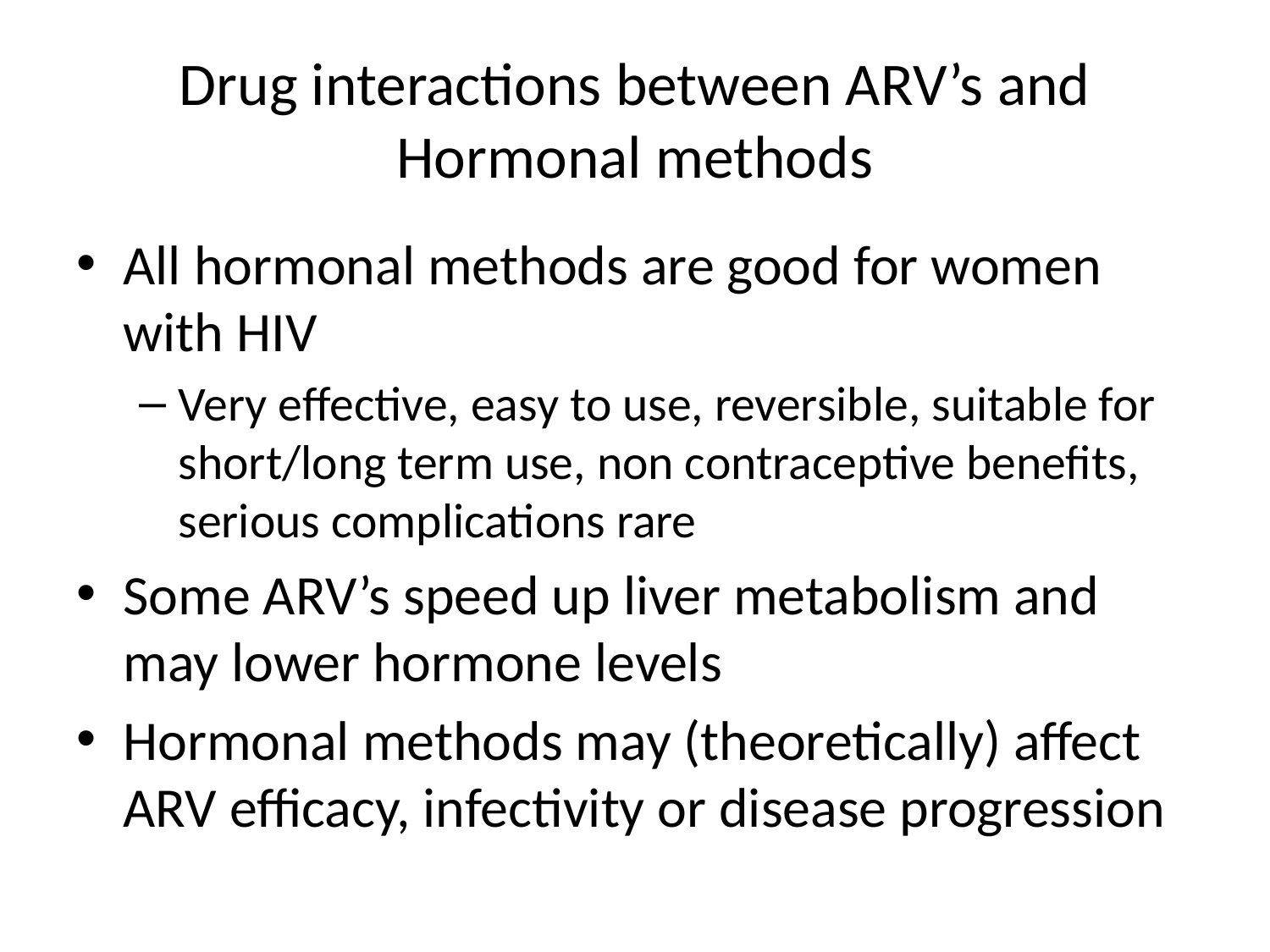

# Drug interactions between ARV’s and Hormonal methods
All hormonal methods are good for women with HIV
Very effective, easy to use, reversible, suitable for short/long term use, non contraceptive benefits, serious complications rare
Some ARV’s speed up liver metabolism and may lower hormone levels
Hormonal methods may (theoretically) affect ARV efficacy, infectivity or disease progression